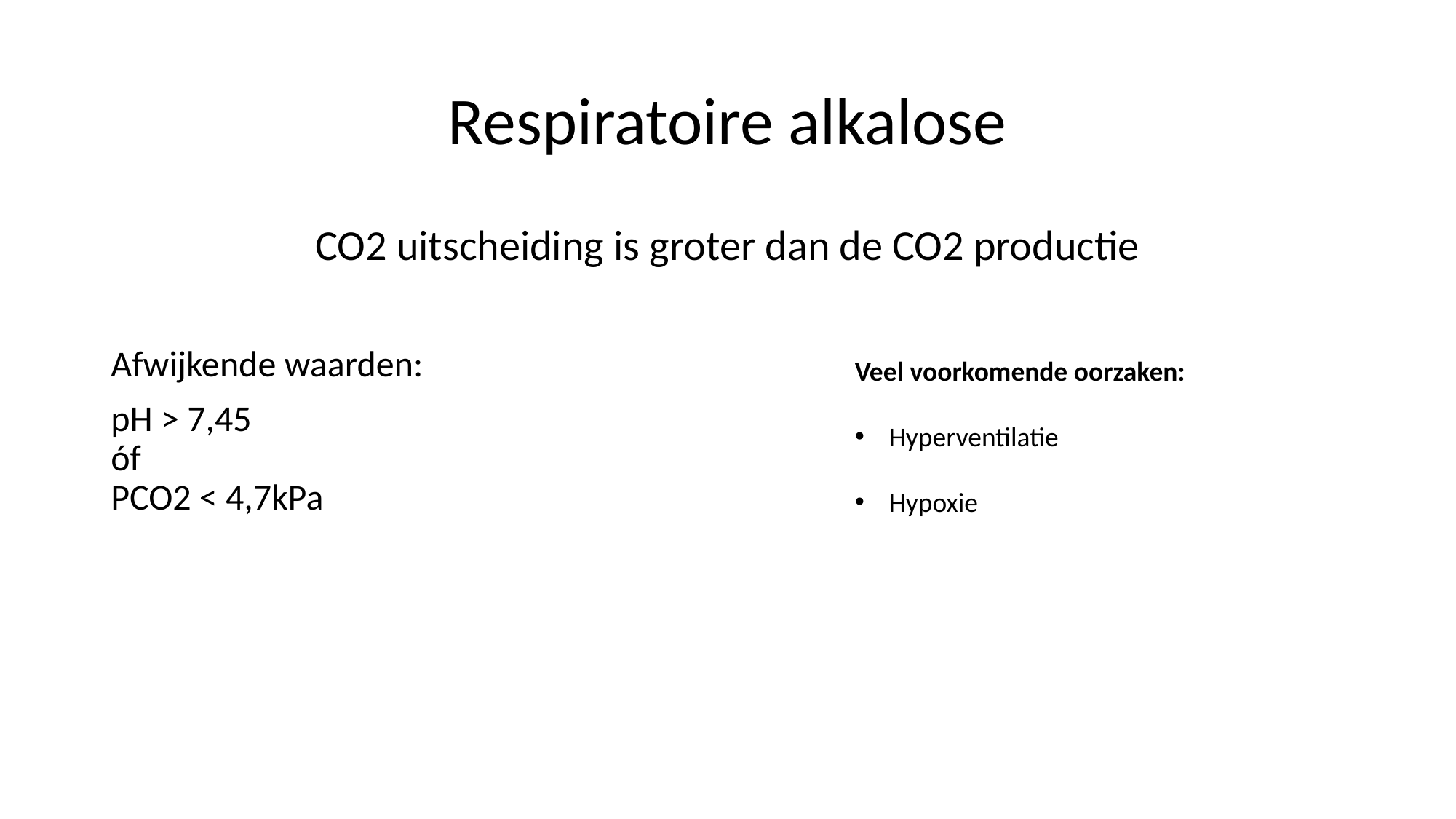

# Respiratoire alkalose
CO2 uitscheiding is groter dan de CO2 productie

Afwijkende waarden:
pH > 7,45
óf
PCO2 < 4,7kPa

Veel voorkomende oorzaken:

Hyperventilatie

Hypoxie